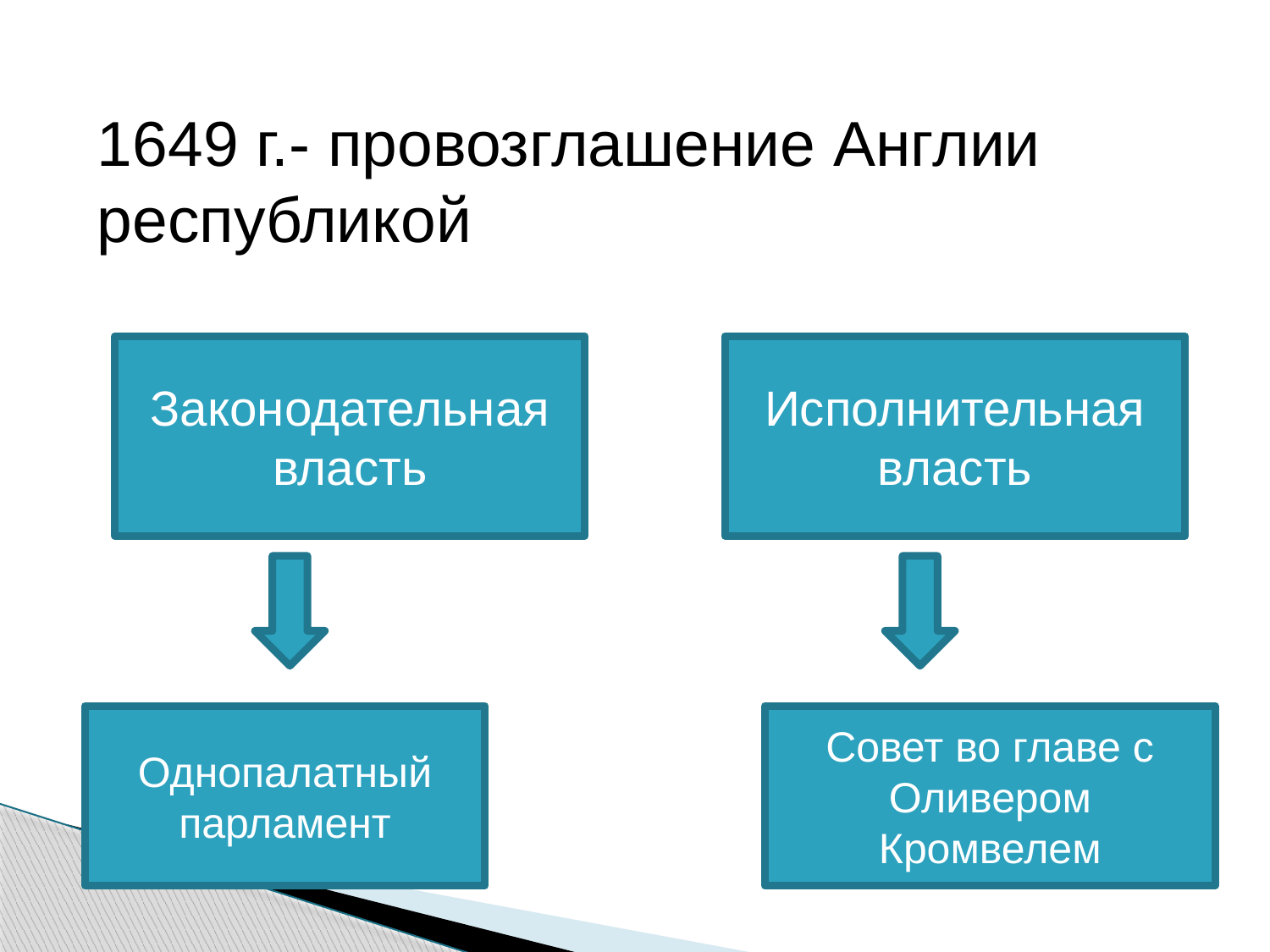

1649 г.- провозглашение Англии республикой
Законодательная власть
Исполнительная власть

Однопалатный парламент
Совет во главе с Оливером Кромвелем